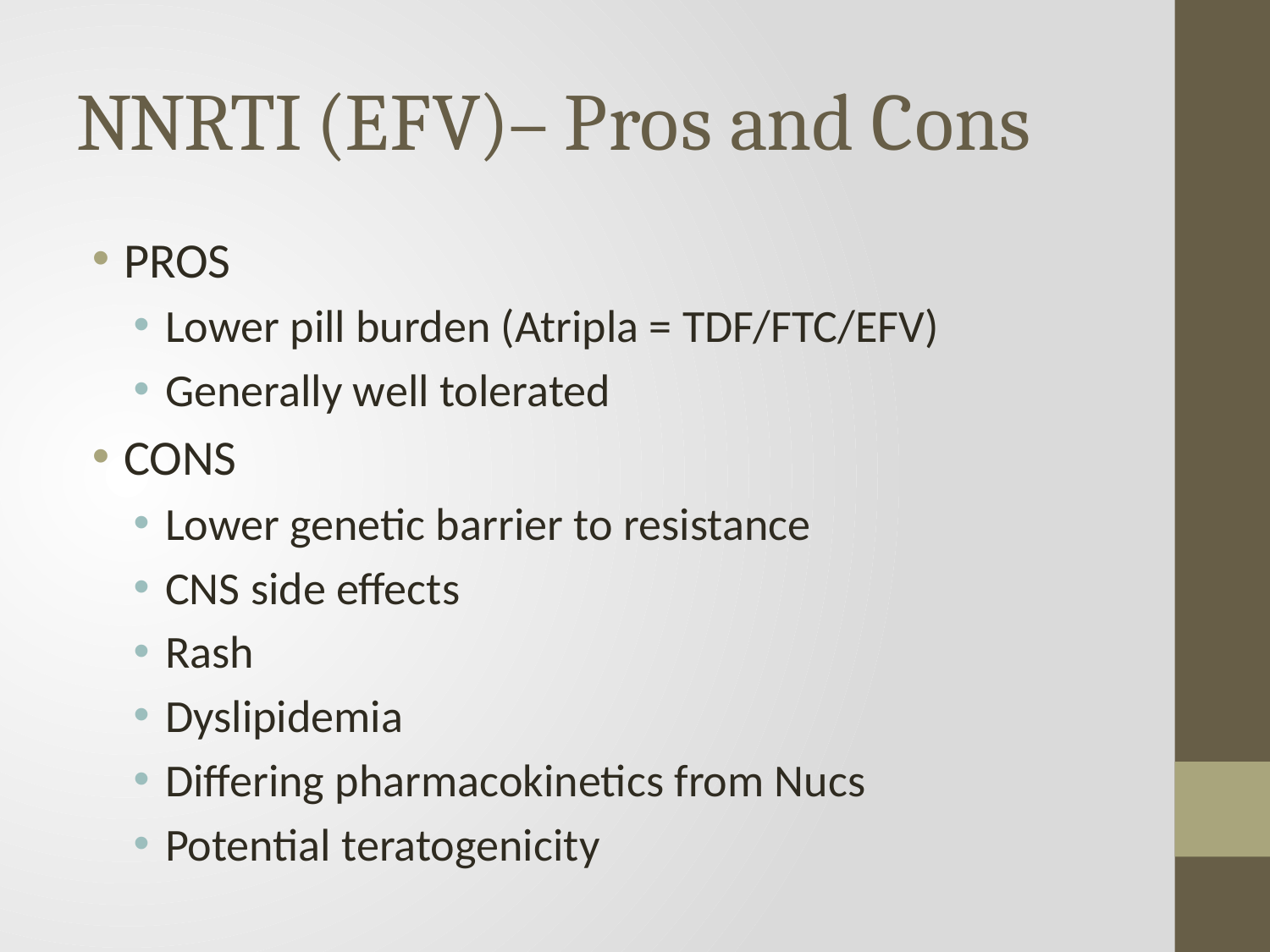

# NNRTI (EFV)– Pros and Cons
PROS
Lower pill burden (Atripla = TDF/FTC/EFV)
Generally well tolerated
CONS
Lower genetic barrier to resistance
CNS side effects
Rash
Dyslipidemia
Differing pharmacokinetics from Nucs
Potential teratogenicity